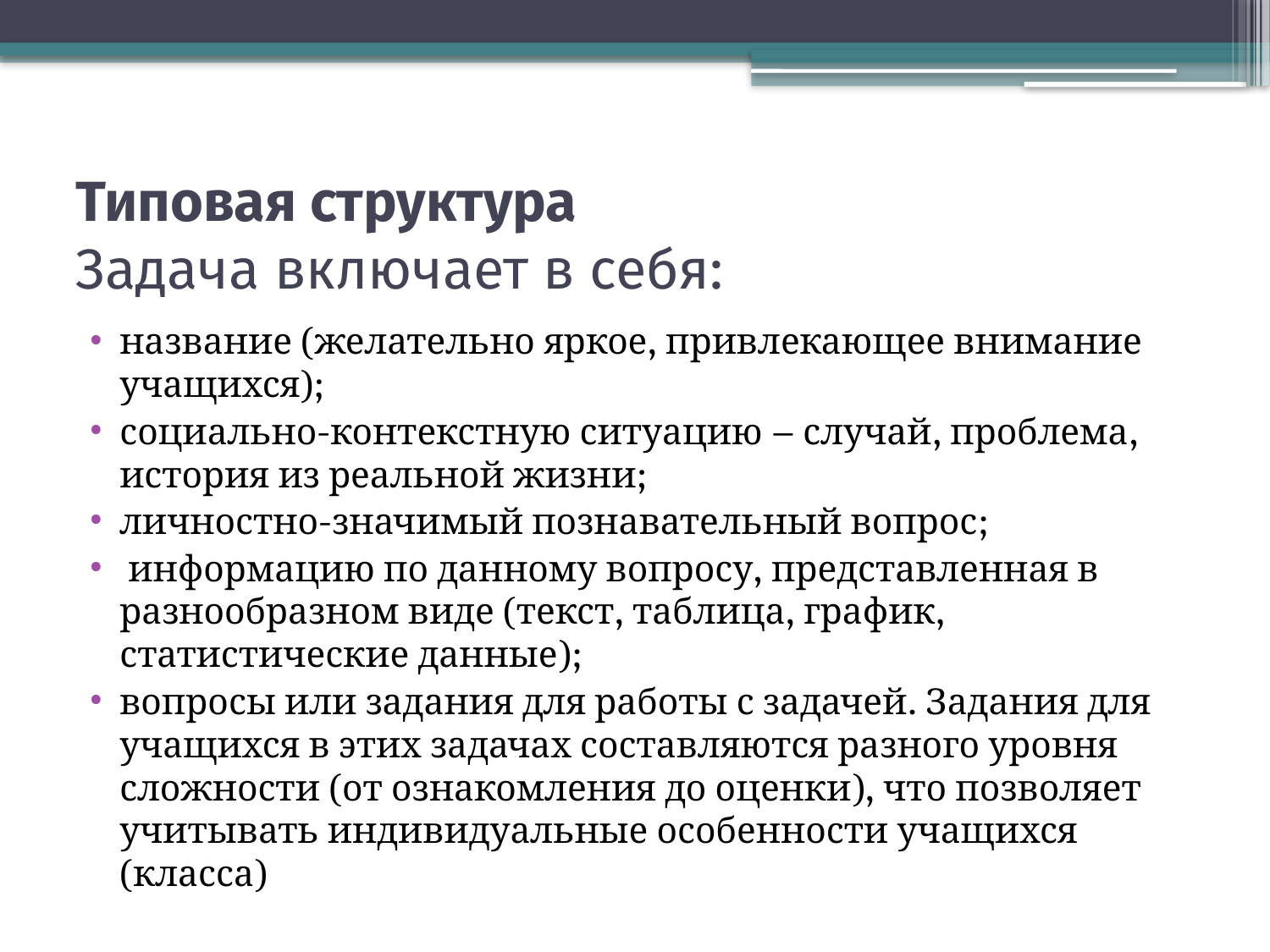

# Типовая структура Задача включает в себя:
название (желательно яркое, привлекающее внимание учащихся);
социально-контекстную ситуацию – случай, проблема, история из реальной жизни;
личностно-значимый познавательный вопрос;
 информацию по данному вопросу, представленная в разнообразном виде (текст, таблица, график, статистические данные);
вопросы или задания для работы с задачей. Задания для учащихся в этих задачах составляются разного уровня сложности (от ознакомления до оценки), что позволяет учитывать индивидуальные особенности учащихся (класса)